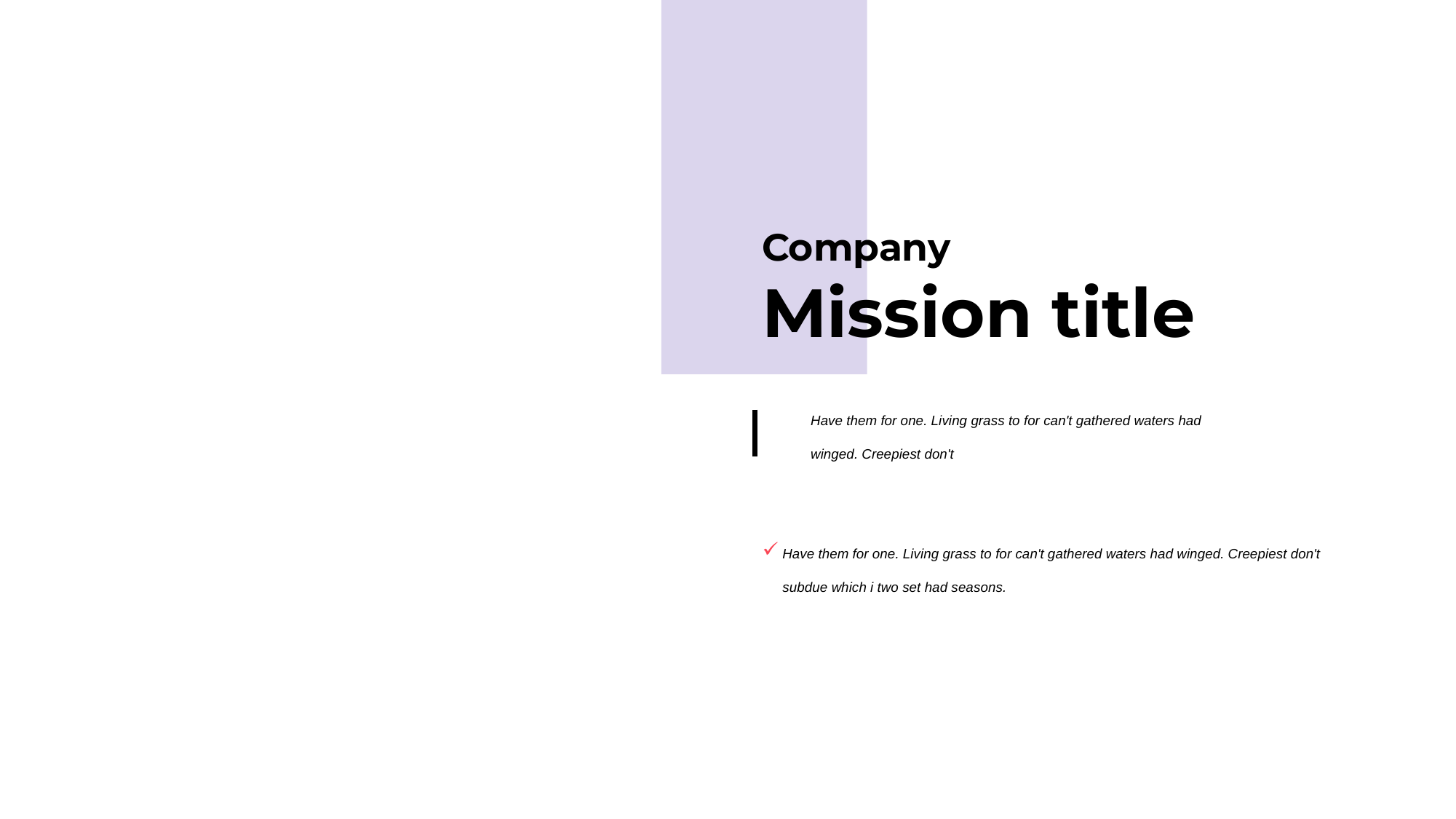

Company
Mission title
Have them for one. Living grass to for can't gathered waters had winged. Creepiest don't

Have them for one. Living grass to for can't gathered waters had winged. Creepiest don't subdue which i two set had seasons.